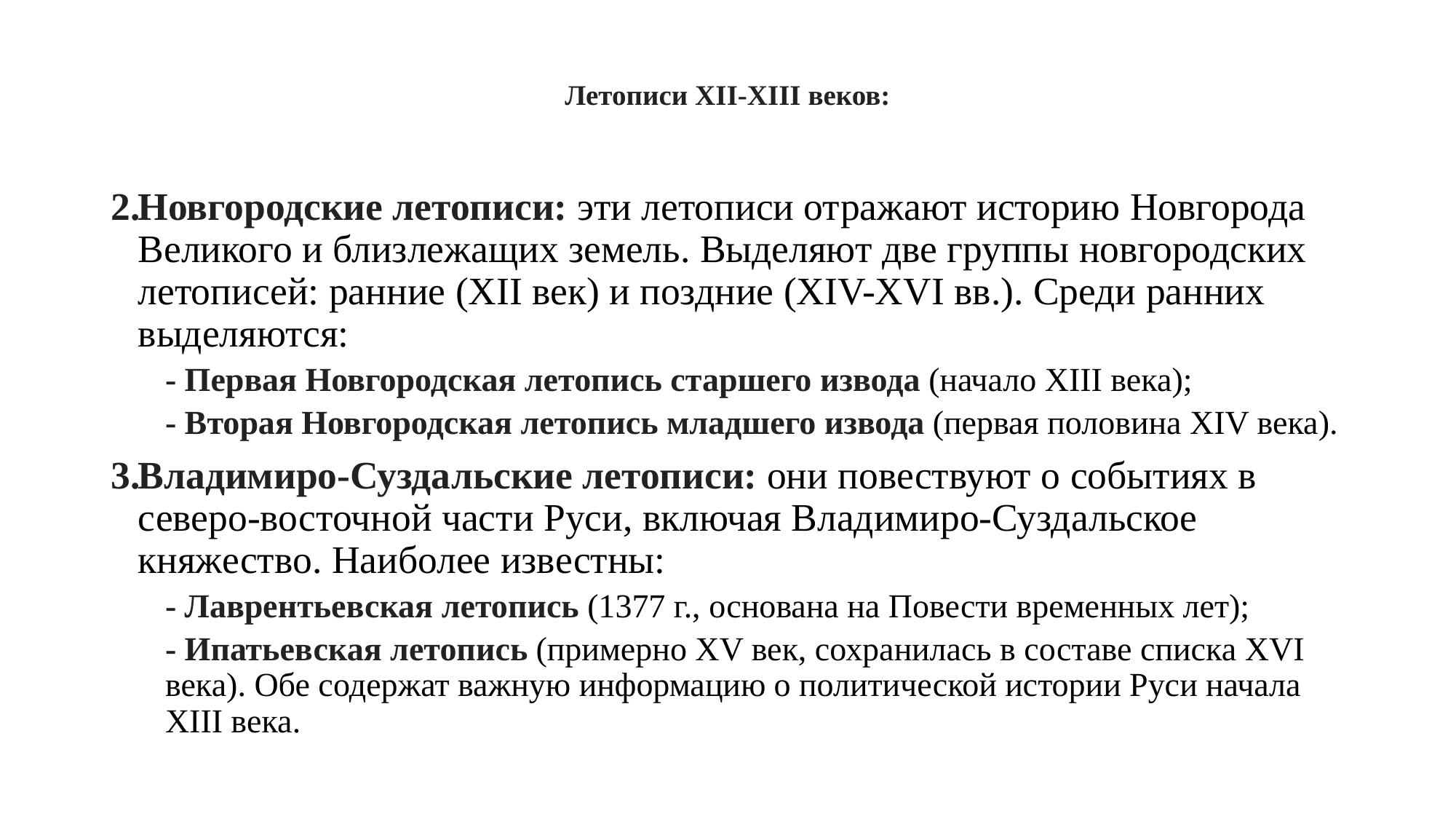

# Летописи XII-XIII веков:
Новгородские летописи: эти летописи отражают историю Новгорода Великого и близлежащих земель. Выделяют две группы новгородских летописей: ранние (XII век) и поздние (XIV-XVI вв.). Среди ранних выделяются:
- Первая Новгородская летопись старшего извода (начало XIII века);
- Вторая Новгородская летопись младшего извода (первая половина XIV века).
Владимиро-Суздальские летописи: они повествуют о событиях в северо-восточной части Руси, включая Владимиро-Суздальское княжество. Наиболее известны:
- Лаврентьевская летопись (1377 г., основана на Повести временных лет);
- Ипатьевская летопись (примерно XV век, сохранилась в составе списка XVI века). Обе содержат важную информацию о политической истории Руси начала XIII века.